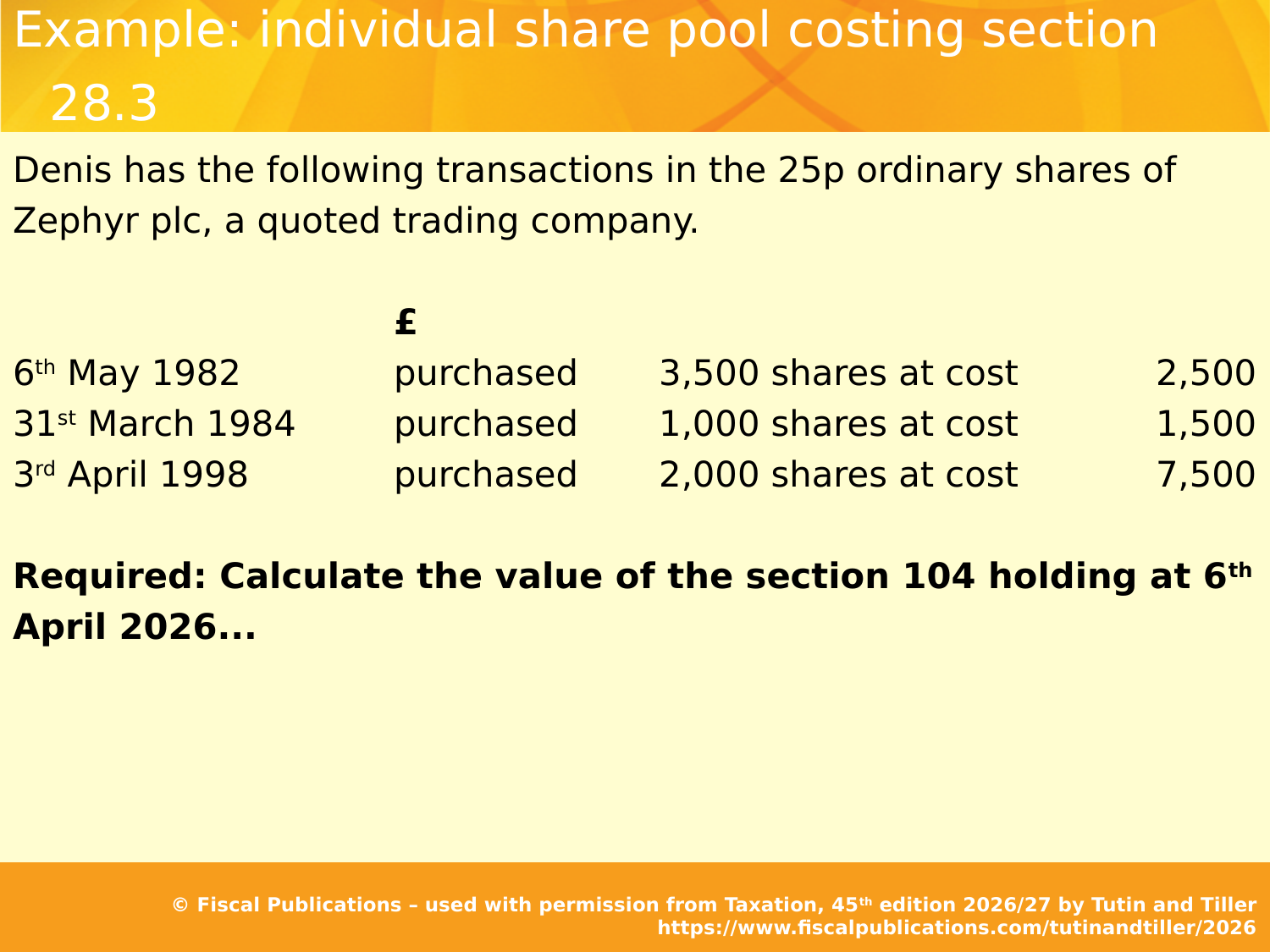

# Example: individual share pool costing section 28.3
Denis has the following transactions in the 25p ordinary shares of Zephyr plc, a quoted trading company.
												£
6th May 1982		purchased	 3,500 shares at cost		2,500
31st March 1984	purchased	 1,000 shares at cost		1,500
3rd April 1998		purchased	 2,000 shares at cost		7,500

Required: Calculate the value of the section 104 holding at 6th April 2026...